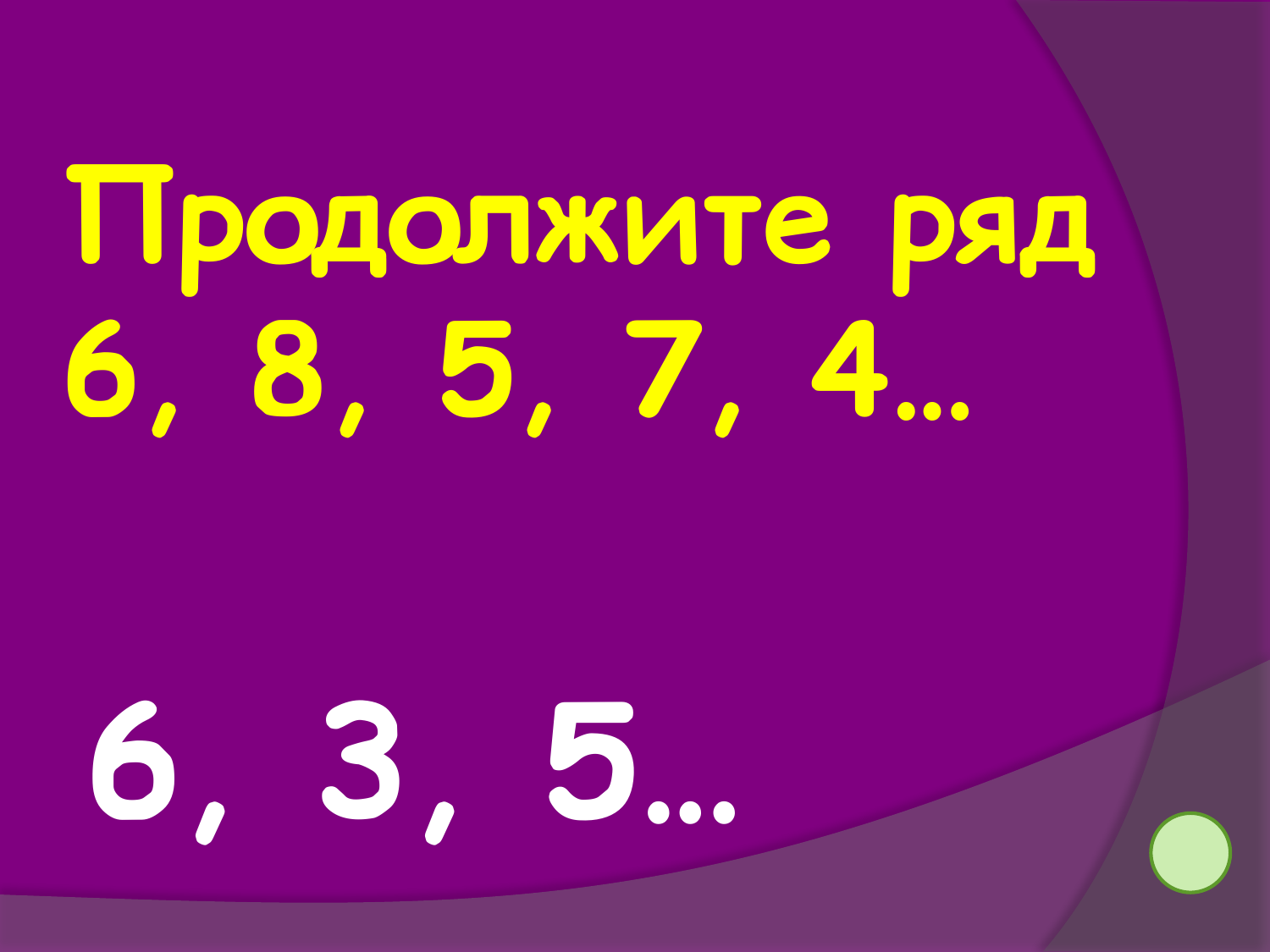

Продолжите ряд 6, 8, 5, 7, 4…
6, 3, 5…